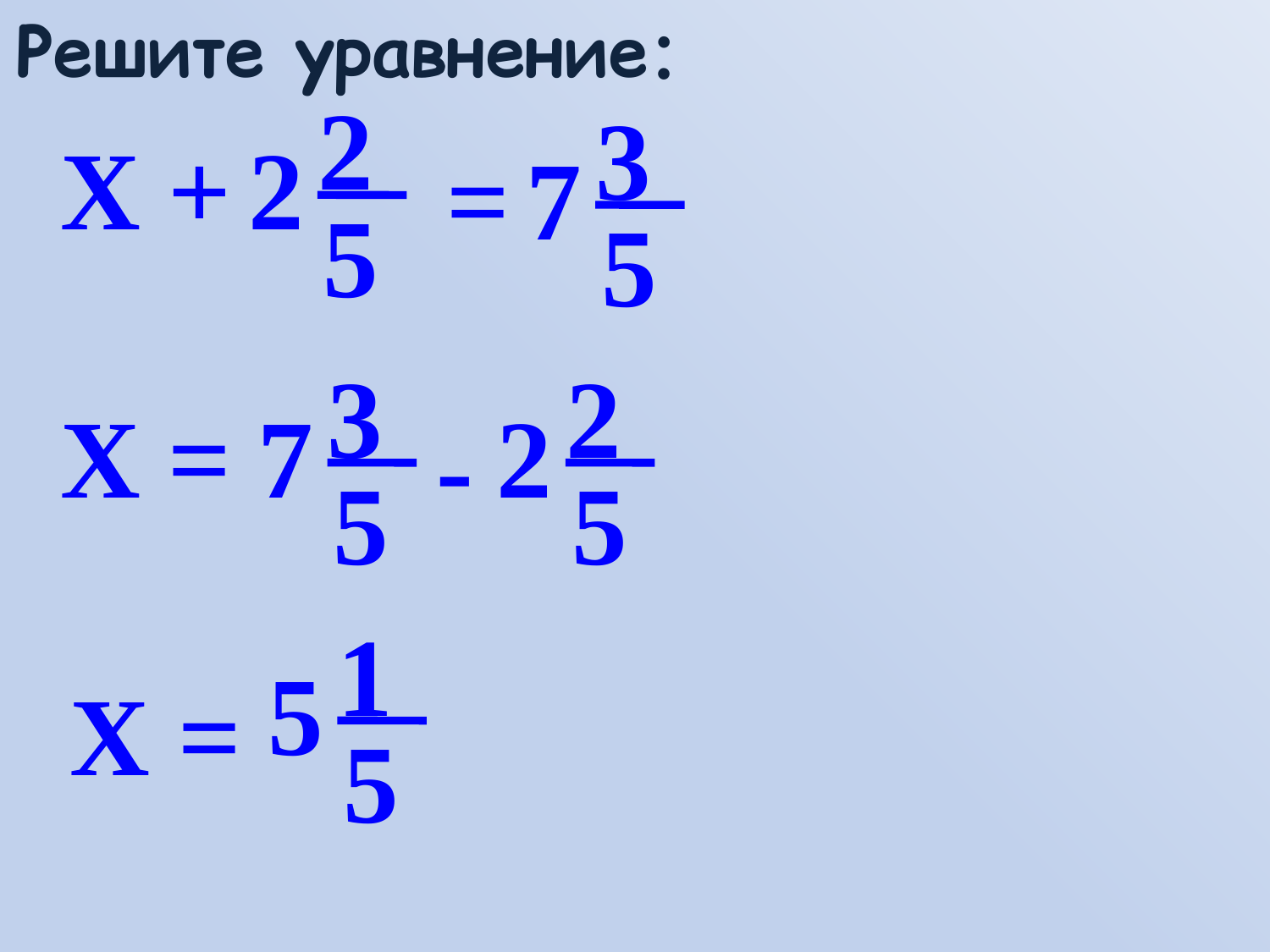

Решите уравнение:
2
5

2
3
5

7
Х +
=
3
5

7
2
5

2
Х =
-
1
5

5
Х =